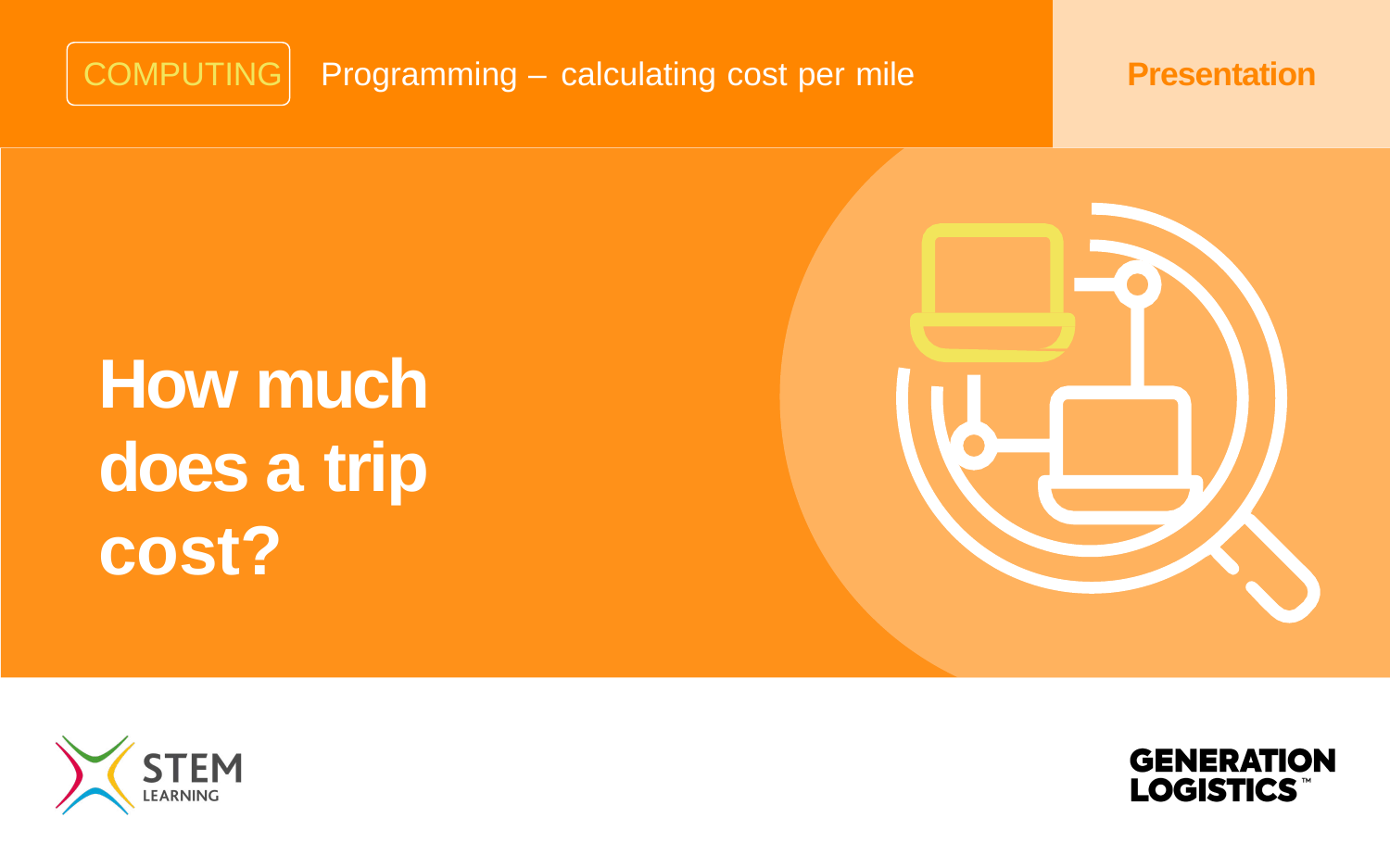

COMPUTING
Programming – calculating cost per mile
Presentation
How much does a trip cost?